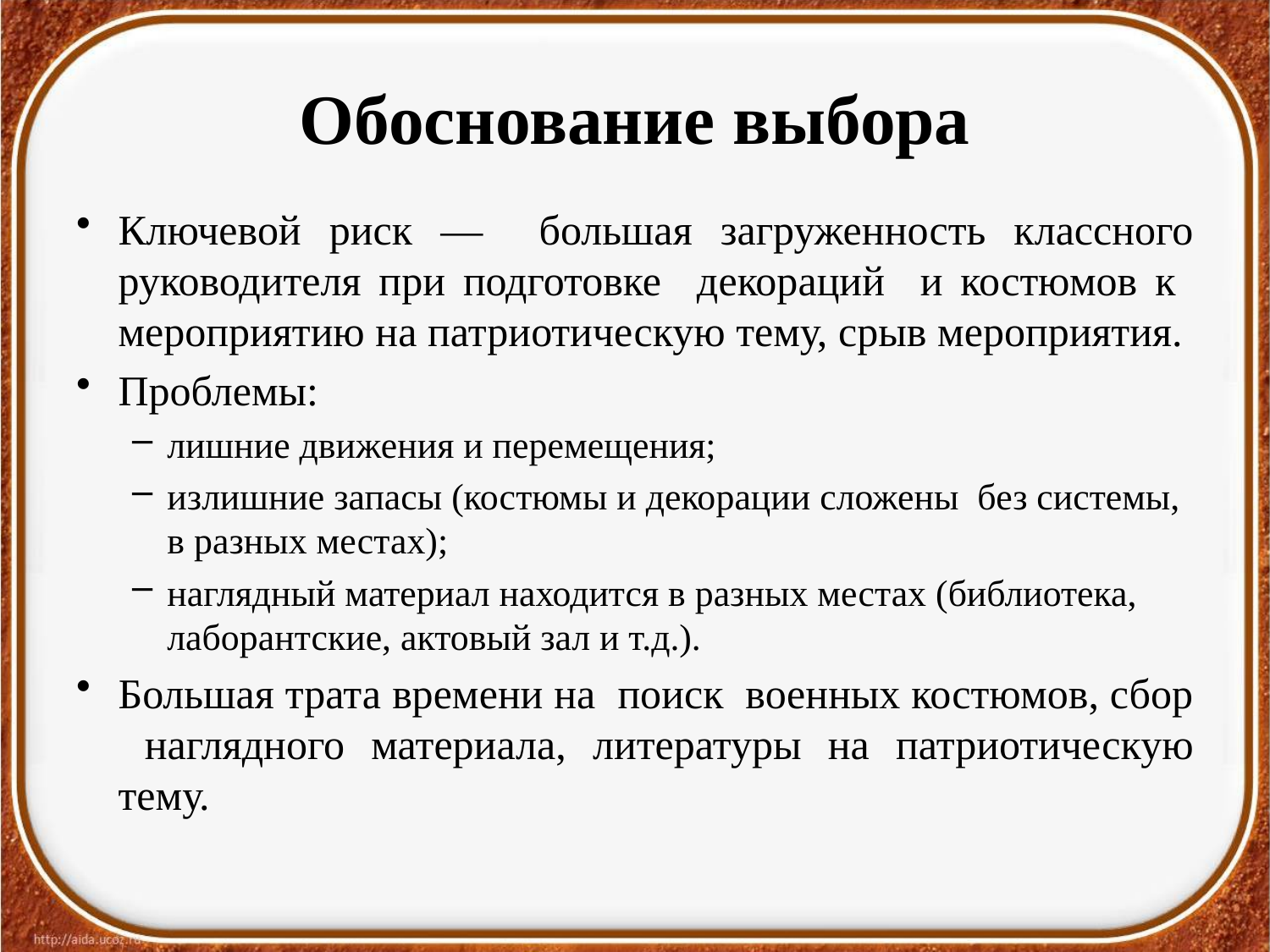

# Обоснование выбора
Ключевой риск —  большая загруженность классного руководителя при подготовке  декораций  и костюмов к  мероприятию на патриотическую тему, срыв мероприятия.
Проблемы:
лишние движения и перемещения;
излишние запасы (костюмы и декорации сложены  без системы, в разных местах);
наглядный материал находится в разных местах (библиотека, лаборантские, актовый зал и т.д.).
Большая трата времени на  поиск  военных костюмов, сбор  наглядного материала, литературы на патриотическую тему.